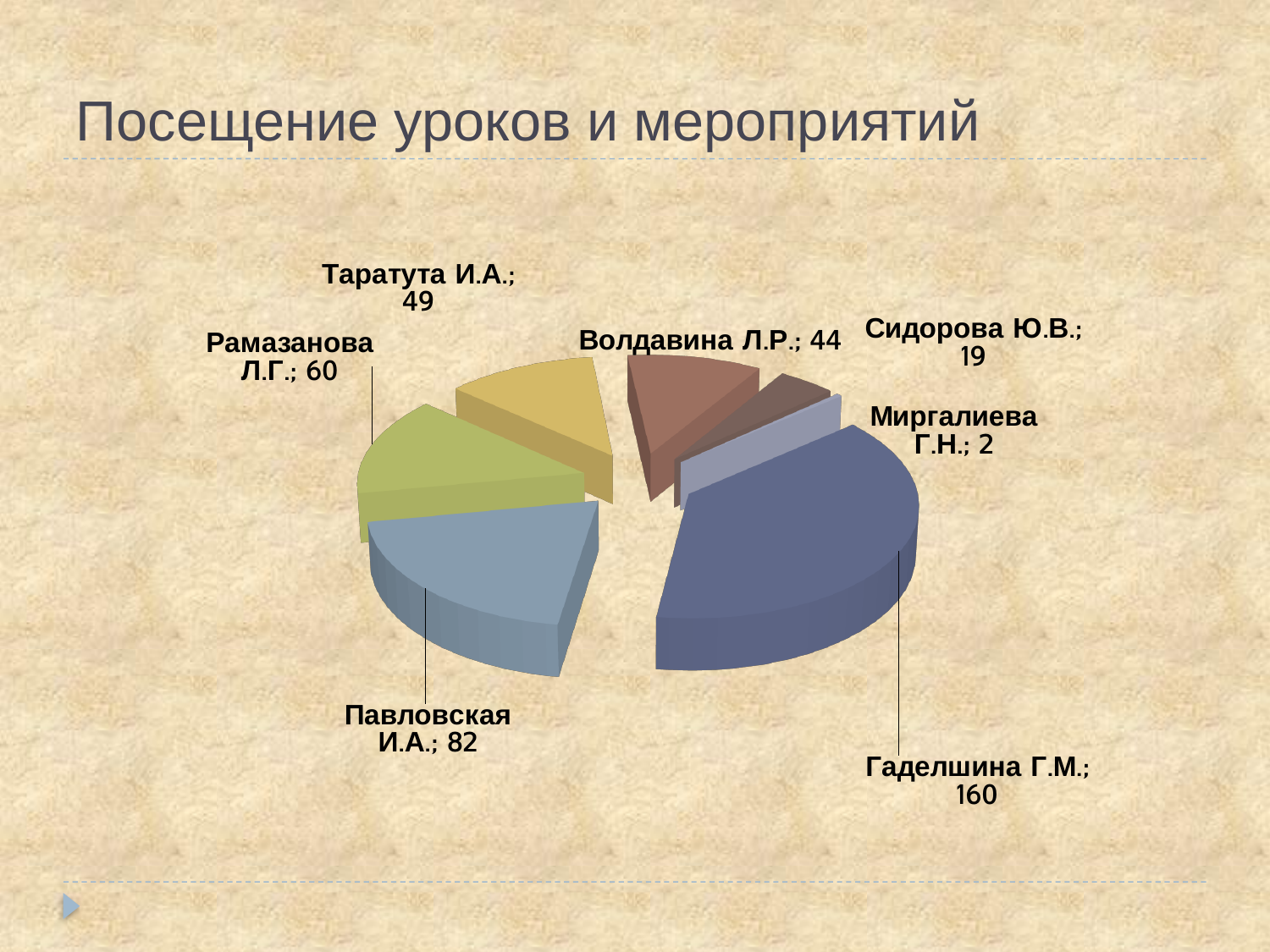

# Посещение уроков и мероприятий

[unsupported chart]